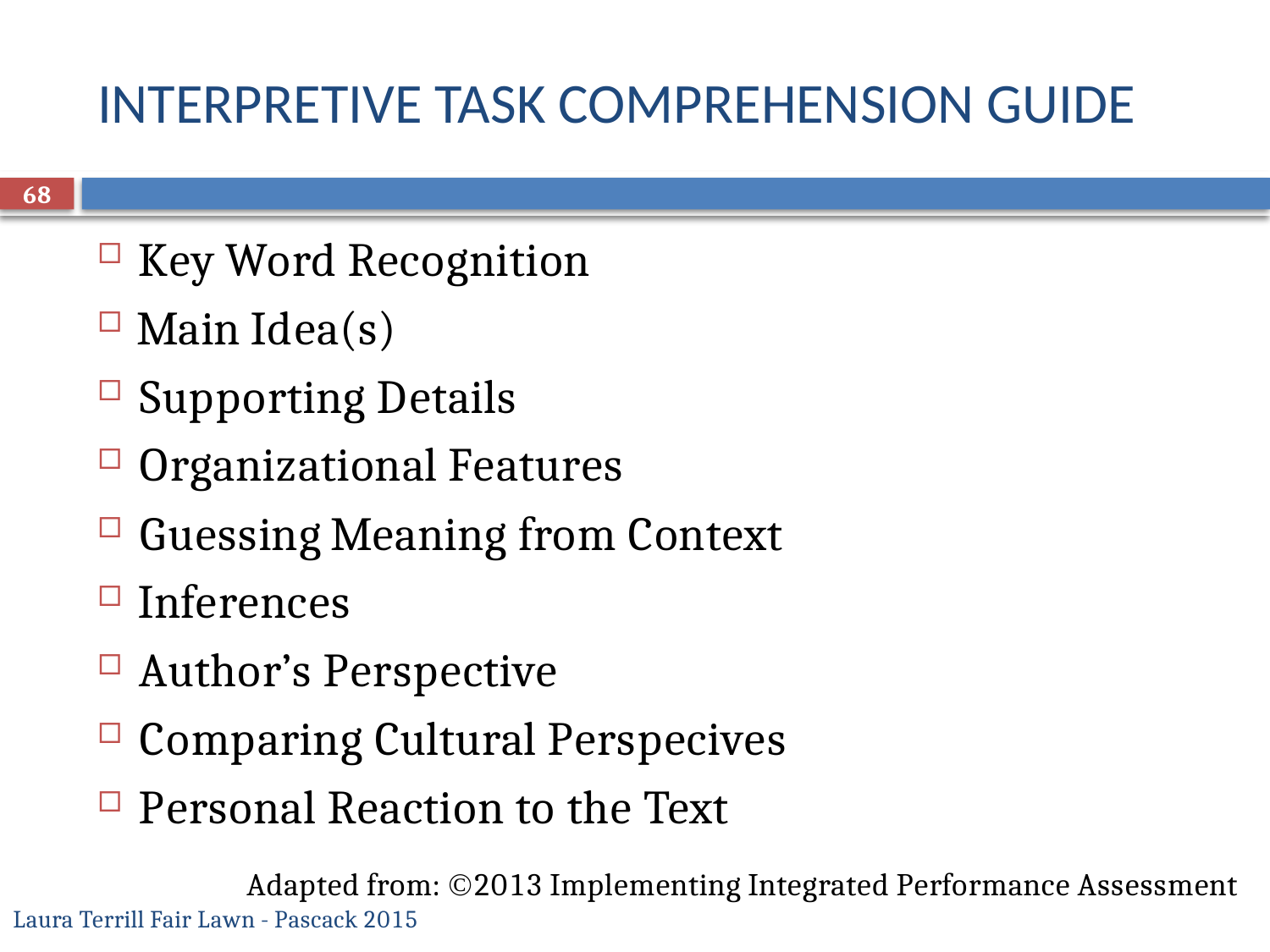

# INTERPRETIVE TASK COMPREHENSION GUIDE
68
Key Word Recognition
Main Idea(s)
Supporting Details
Organizational Features
Guessing Meaning from Context
Inferences
Author’s Perspective
Comparing Cultural Perspecives
Personal Reaction to the Text
Adapted from: ©2013 Implementing Integrated Performance Assessment

Laura Terrill Fair Lawn - Pascack 2015